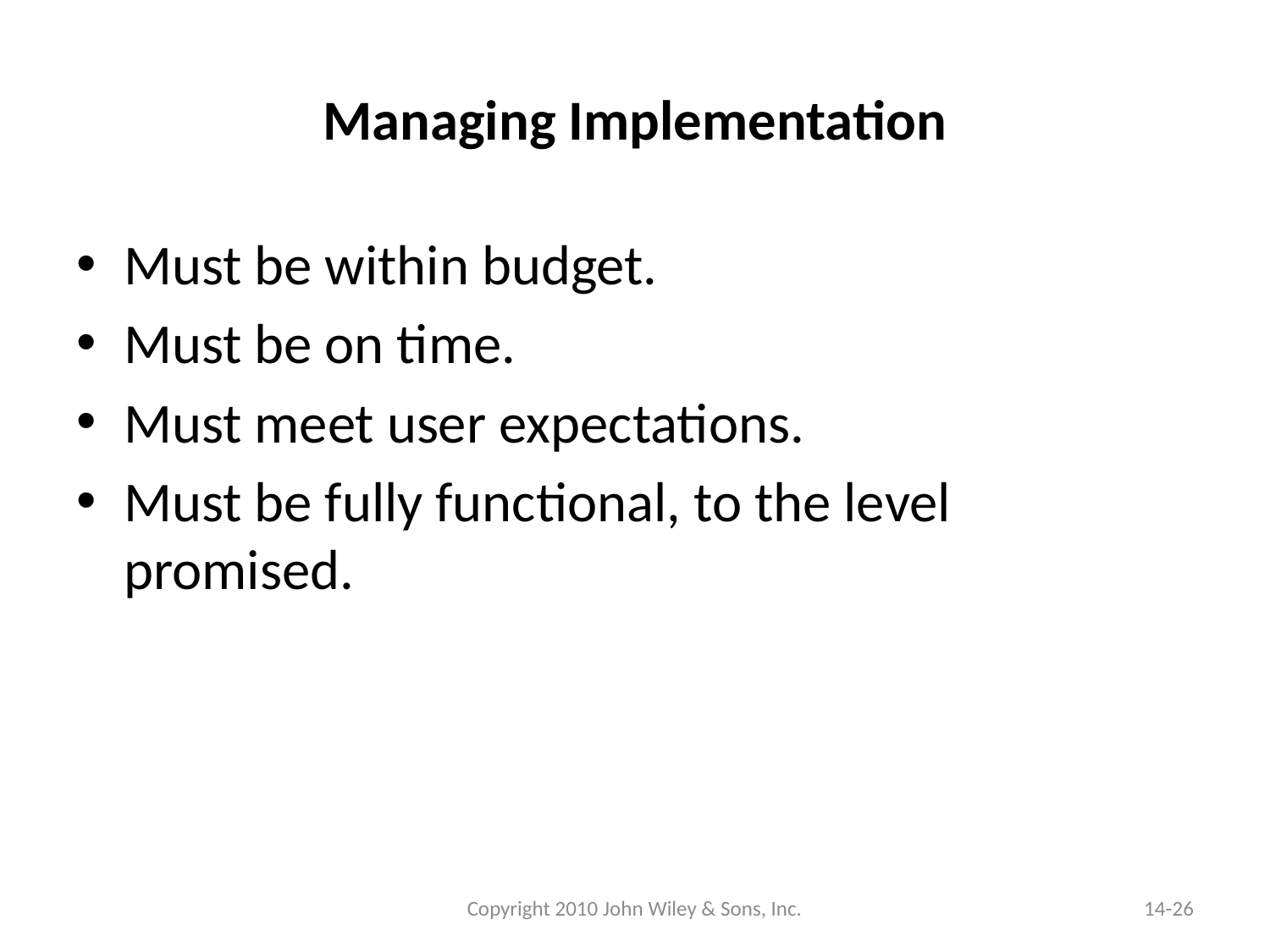

# Managing Implementation
Must be within budget.
Must be on time.
Must meet user expectations.
Must be fully functional, to the level promised.
Copyright 2010 John Wiley & Sons, Inc.
14-26